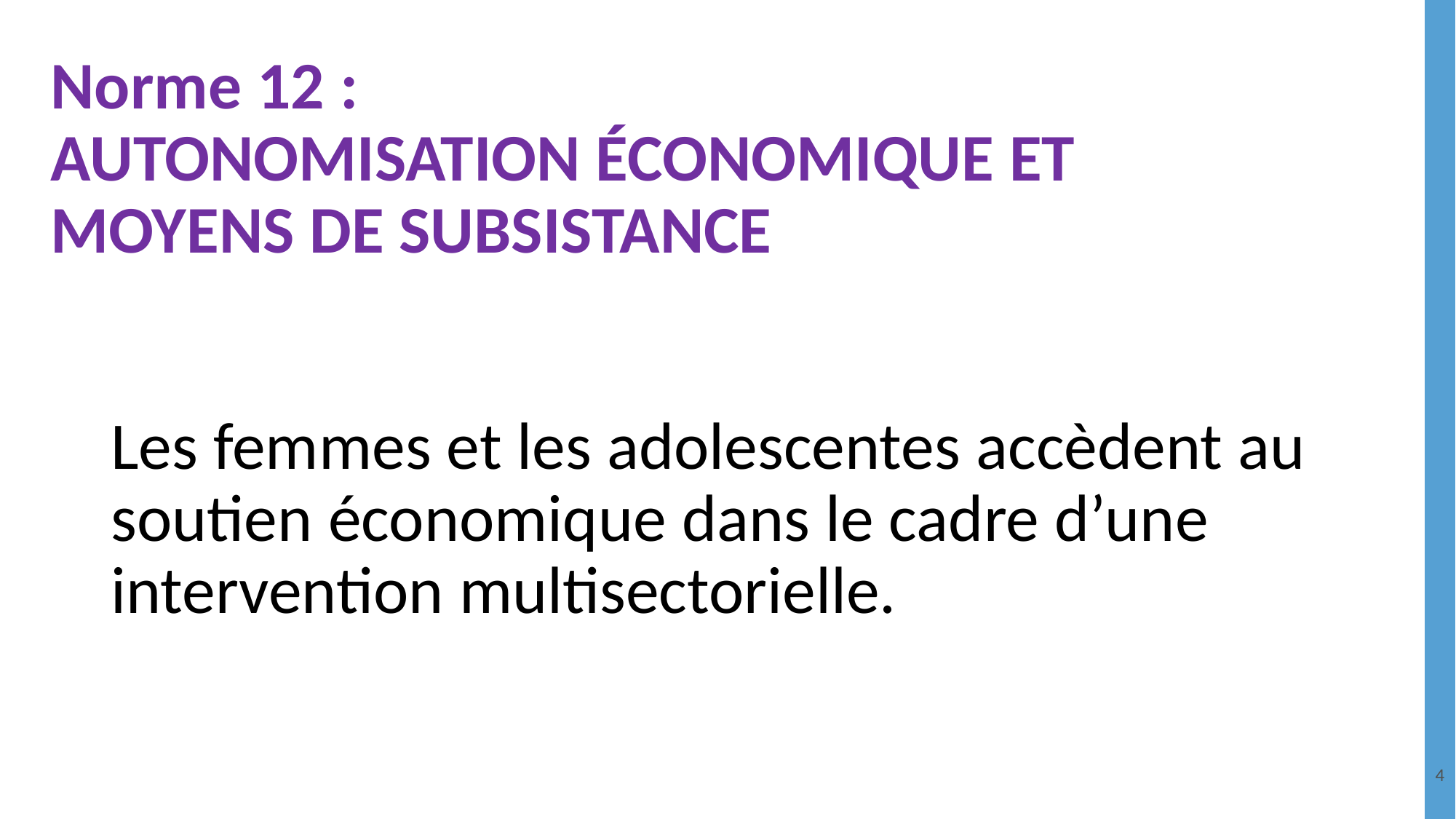

# Norme 12 : AUTONOMISATION ÉCONOMIQUE ET MOYENS DE SUBSISTANCE
Les femmes et les adolescentes accèdent au soutien économique dans le cadre d’une intervention multisectorielle.